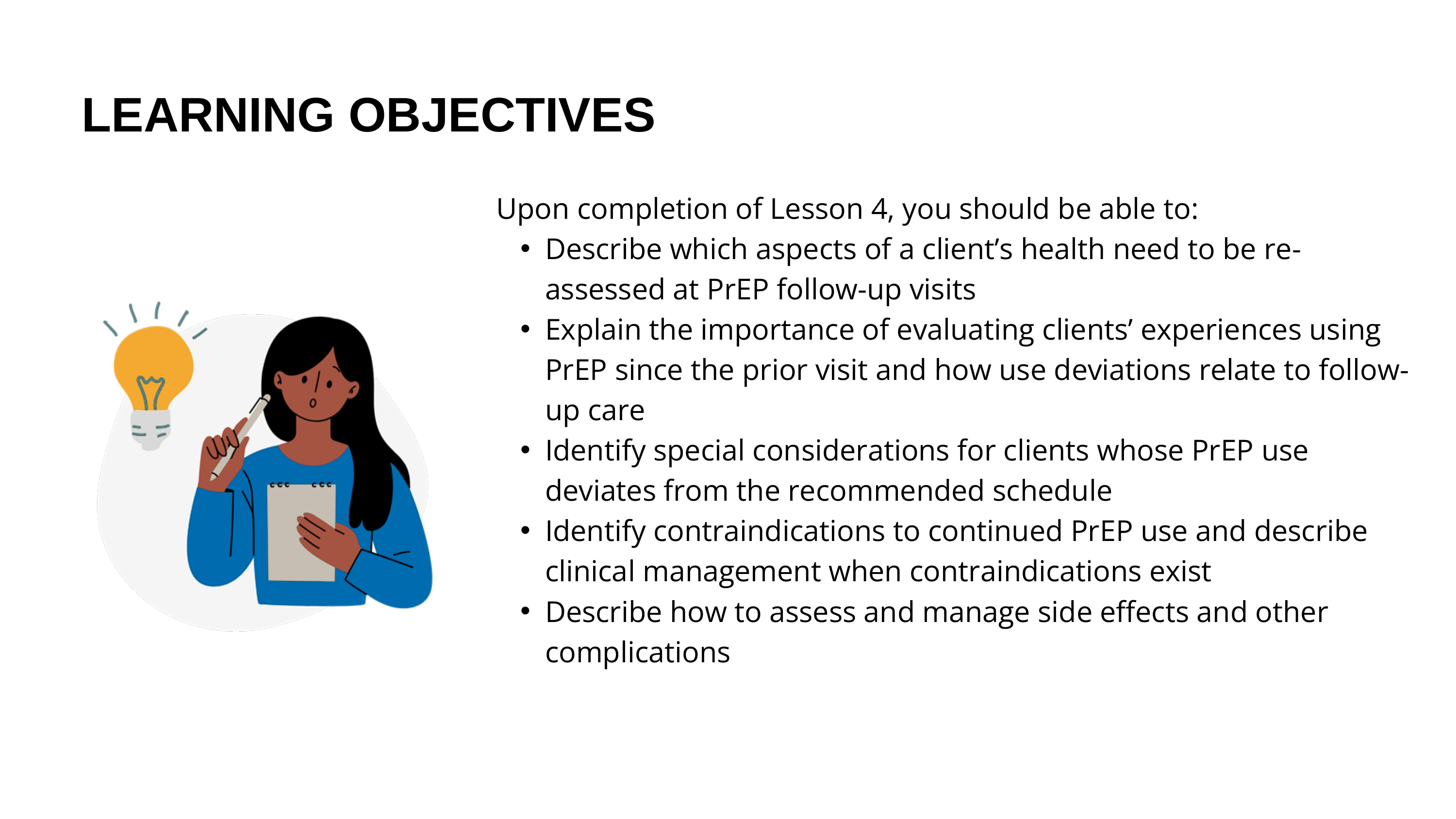

LEARNING OBJECTIVES
Upon completion of Lesson 4, you should be able to:
Describe which aspects of a client’s health need to be re-assessed at PrEP follow-up visits
Explain the importance of evaluating clients’ experiences using PrEP since the prior visit and how use deviations relate to follow-up care
Identify special considerations for clients whose PrEP use deviates from the recommended schedule
Identify contraindications to continued PrEP use and describe clinical management when contraindications exist
Describe how to assess and manage side effects and other complications